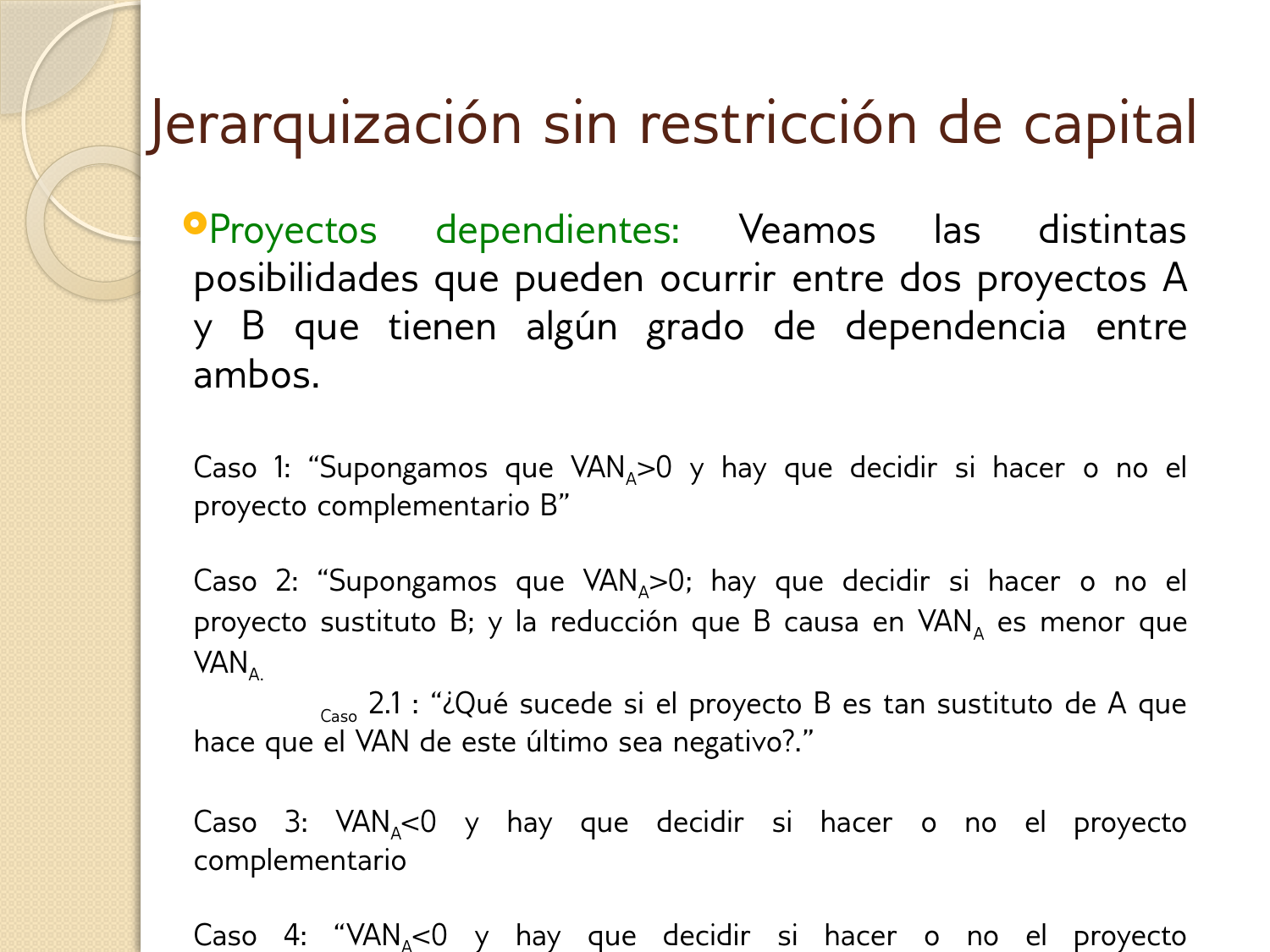

# Jerarquización sin restricción de capital

Proyectos dependientes: Veamos las distintas posibilidades que pueden ocurrir entre dos proyectos A y B que tienen algún grado de dependencia entre ambos.

Caso 1: “Supongamos que VANA>0 y hay que decidir si hacer o no el proyecto complementario B”

Caso 2: “Supongamos que VANA>0; hay que decidir si hacer o no el proyecto sustituto B; y la reducción que B causa en VANA es menor que VANA.
	Caso 2.1 : “¿Qué sucede si el proyecto B es tan sustituto de A que hace que el VAN de este último sea negativo?.”

Caso 3: VANA<0 y hay que decidir si hacer o no el proyecto complementario

Caso 4: “VANA<0 y hay que decidir si hacer o no el proyecto complementario B.”